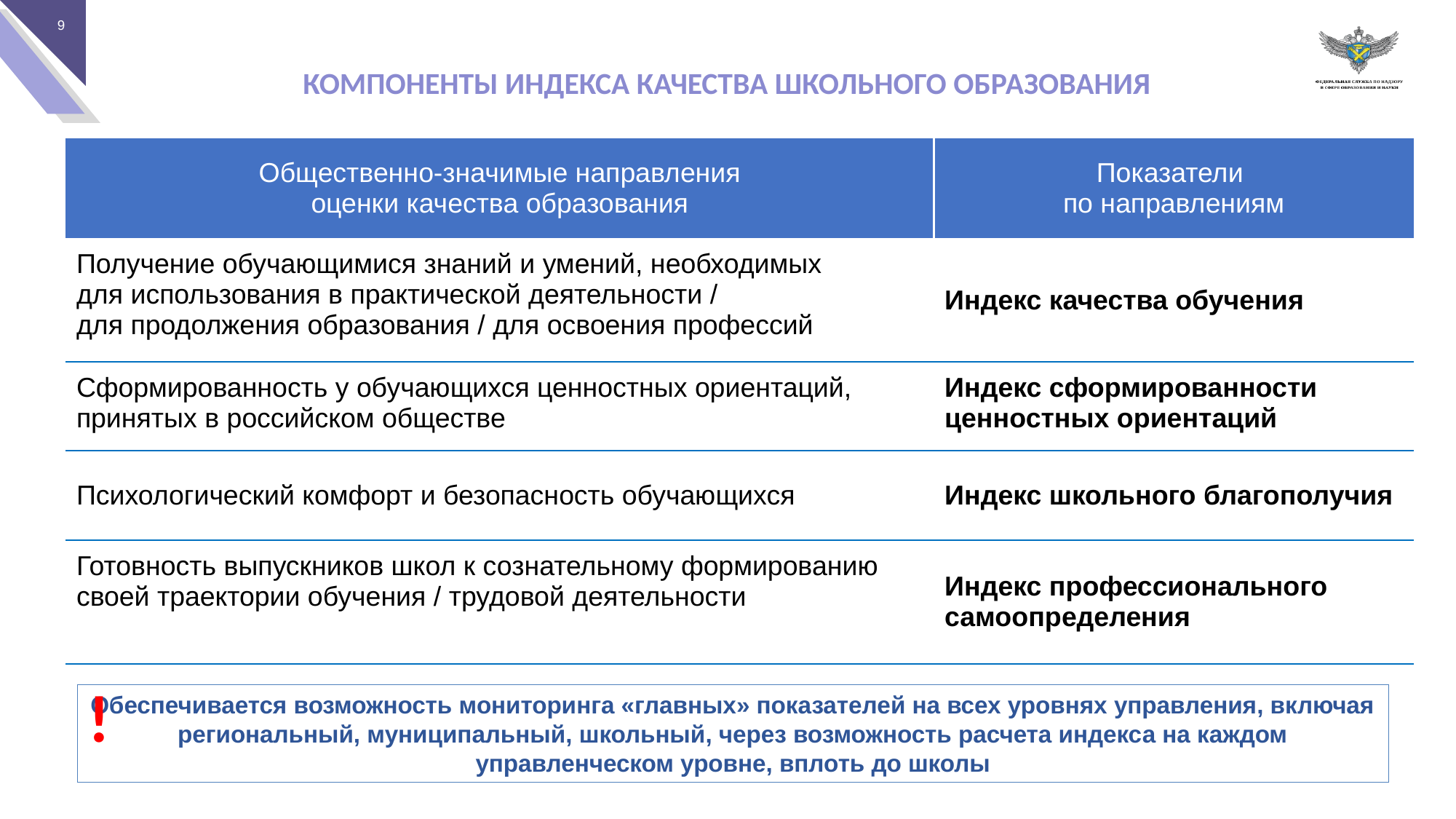

Компоненты индекса качества школьного образования
| Общественно-значимые направления оценки качества образования | Показатели по направлениям |
| --- | --- |
| Получение обучающимися знаний и умений, необходимых для использования в практической деятельности / для продолжения образования / для освоения профессий | Индекс качества обучения |
| Сформированность у обучающихся ценностных ориентаций, принятых в российском обществе | Индекс сформированности ценностных ориентаций |
| Психологический комфорт и безопасность обучающихся | Индекс школьного благополучия |
| Готовность выпускников школ к сознательному формированию своей траектории обучения / трудовой деятельности | Индекс профессионального самоопределения |
!
Обеспечивается возможность мониторинга «главных» показателей на всех уровнях управления, включая региональный, муниципальный, школьный, через возможность расчета индекса на каждом управленческом уровне, вплоть до школы